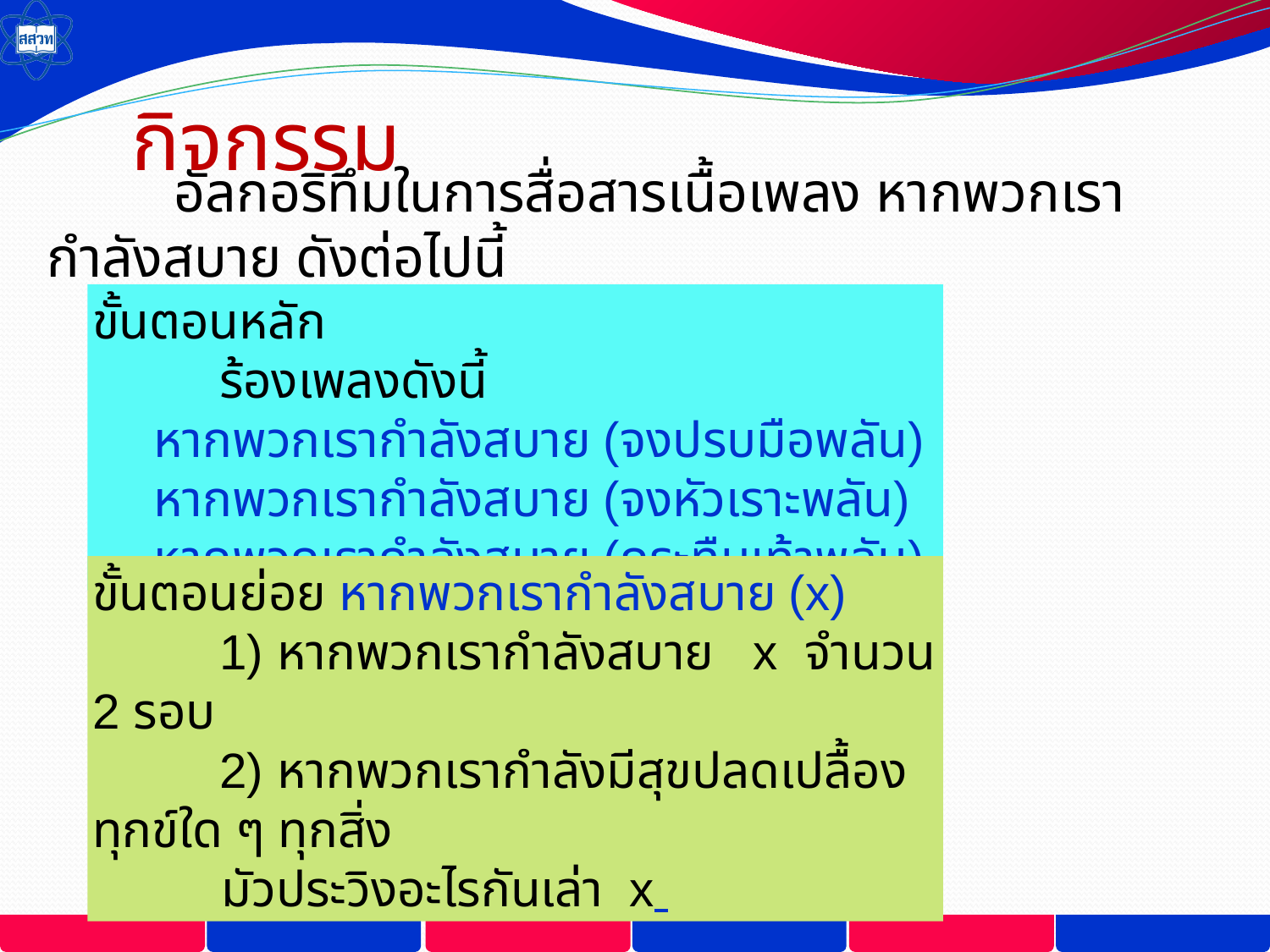

กิจกรรม
	อัลกอริทึมในการสื่อสารเนื้อเพลง หากพวกเรากำลังสบาย ดังต่อไปนี้
ขั้นตอนหลัก
	ร้องเพลงดังนี้
หากพวกเรากำลังสบาย (จงปรบมือพลัน)
หากพวกเรากำลังสบาย (จงหัวเราะพลัน)
หากพวกเรากำลังสบาย (กระทืบเท้าพลัน)
ขั้นตอนย่อย หากพวกเรากำลังสบาย (x)
	1) หากพวกเรากำลังสบาย   x  จำนวน 2 รอบ
	2) หากพวกเรากำลังมีสุขปลดเปลื้องทุกข์ใด ๆ ทุกสิ่ง
          มัวประวิงอะไรกันเล่า  x